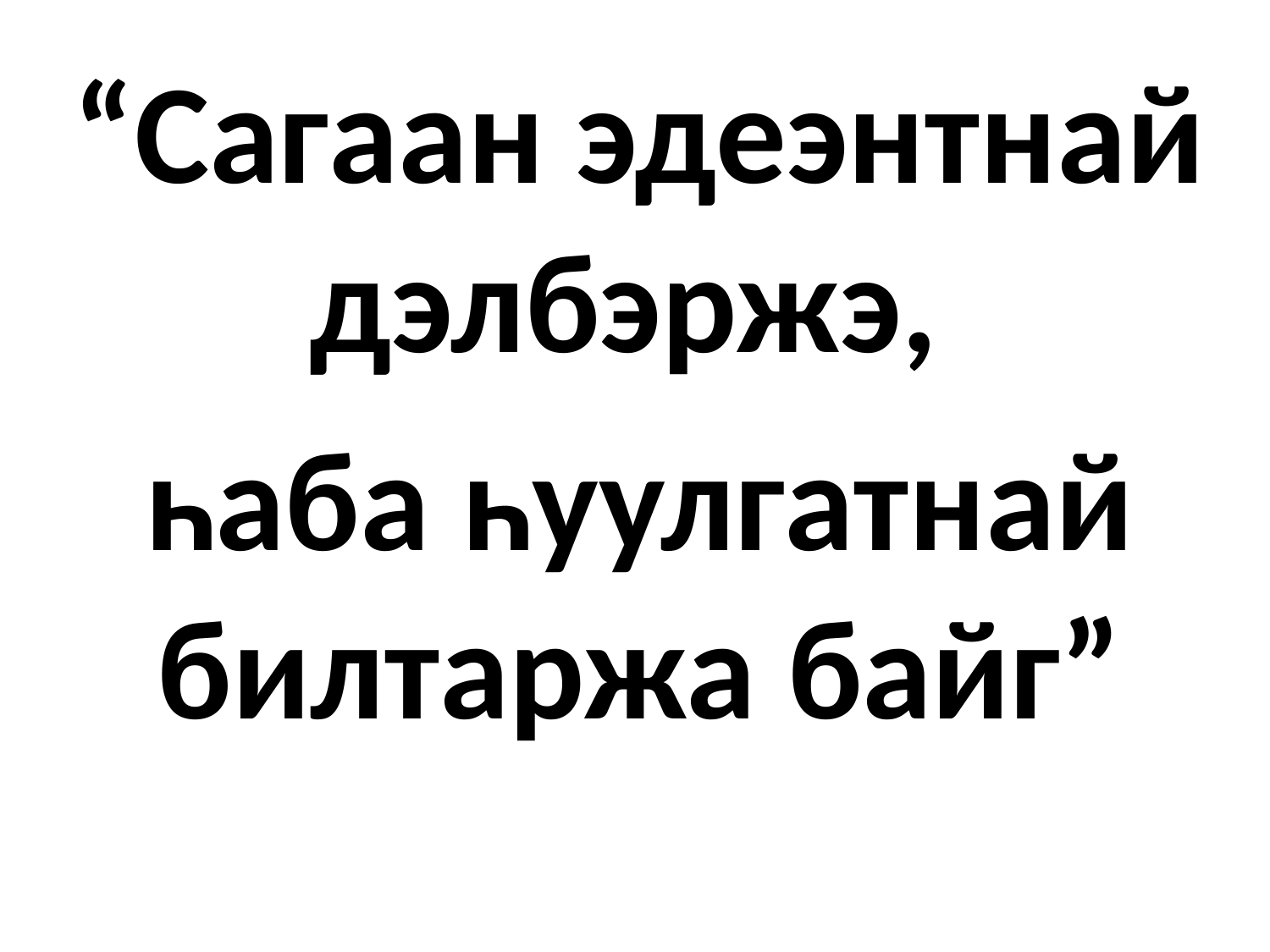

“Сагаан эдеэнтнай дэлбэржэ,
һаба һуулгатнай билтаржа байг”